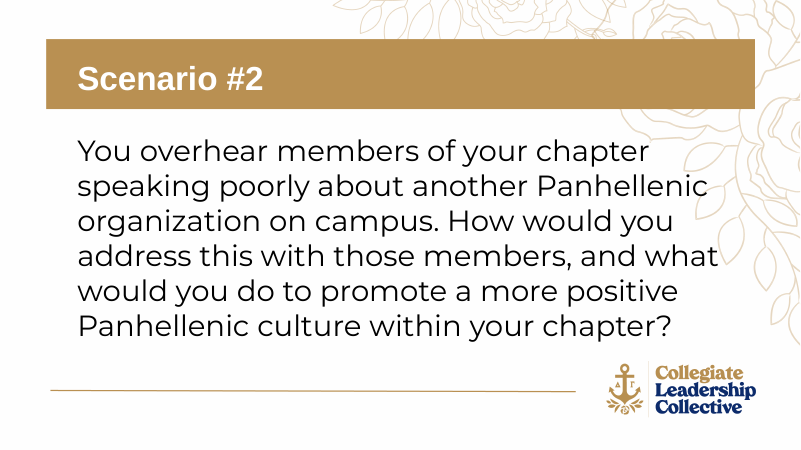

Scenario #2
You overhear members of your chapter speaking poorly about another Panhellenic organization on campus. How would you address this with those members, and what would you do to promote a more positive Panhellenic culture within your chapter?